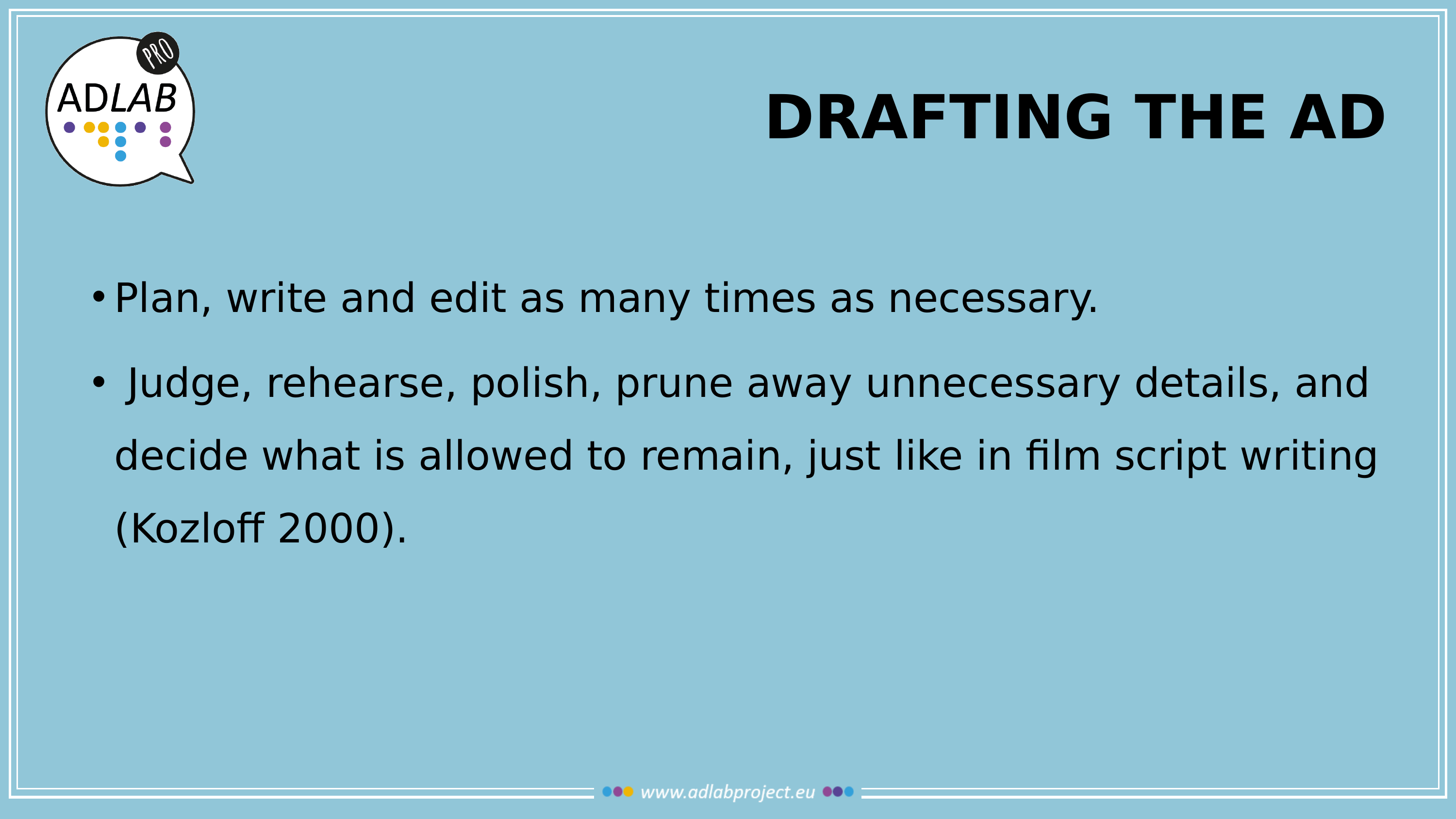

# Drafting the AD
Plan, write and edit as many times as necessary.
 Judge, rehearse, polish, prune away unnecessary details, and decide what is allowed to remain, just like in film script writing (Kozloff 2000).